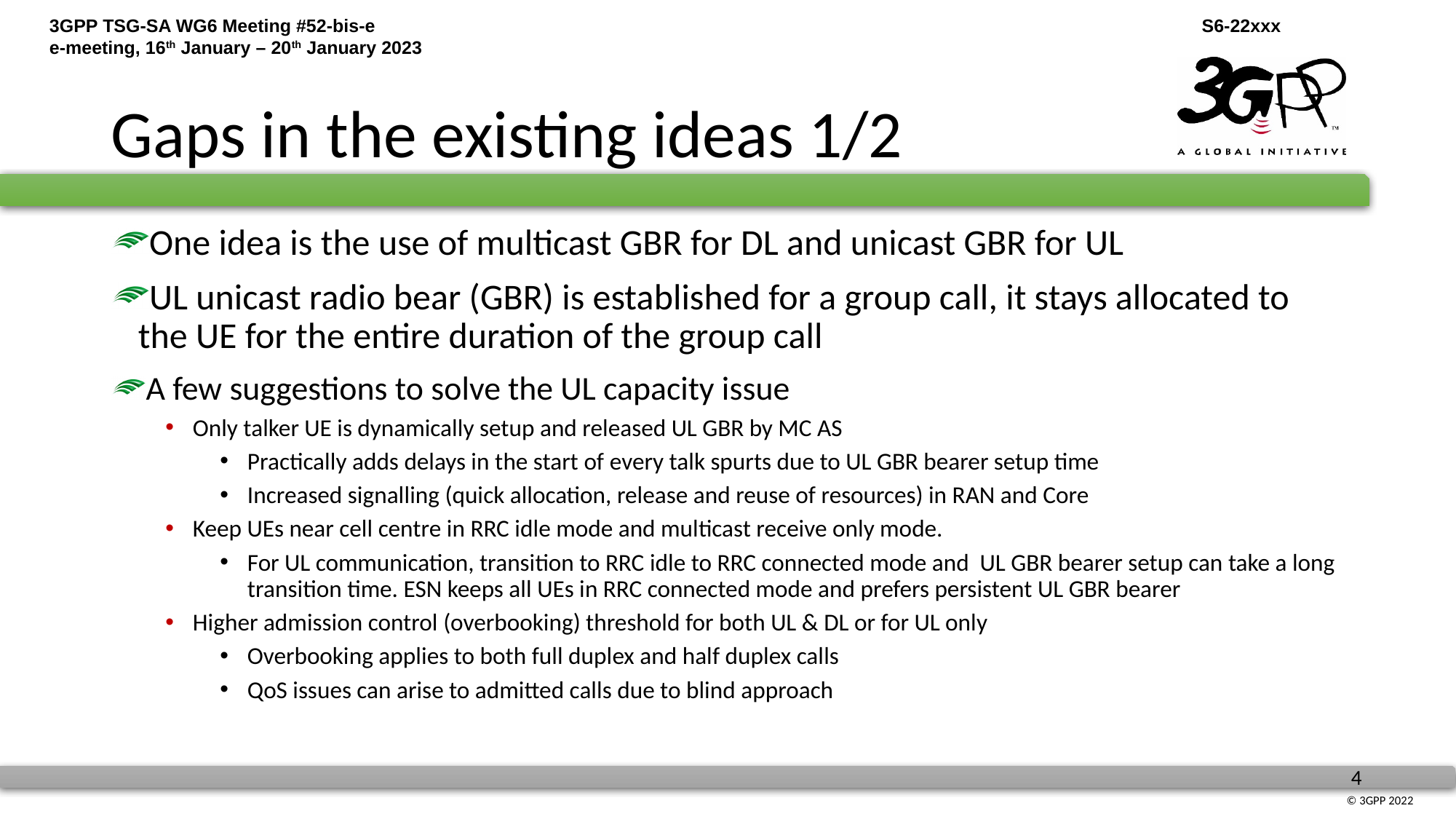

# Gaps in the existing ideas 1/2
One idea is the use of multicast GBR for DL and unicast GBR for UL
UL unicast radio bear (GBR) is established for a group call, it stays allocated to the UE for the entire duration of the group call
A few suggestions to solve the UL capacity issue
Only talker UE is dynamically setup and released UL GBR by MC AS
Practically adds delays in the start of every talk spurts due to UL GBR bearer setup time
Increased signalling (quick allocation, release and reuse of resources) in RAN and Core
Keep UEs near cell centre in RRC idle mode and multicast receive only mode.
For UL communication, transition to RRC idle to RRC connected mode and  UL GBR bearer setup can take a long transition time. ESN keeps all UEs in RRC connected mode and prefers persistent UL GBR bearer
Higher admission control (overbooking) threshold for both UL & DL or for UL only
Overbooking applies to both full duplex and half duplex calls
QoS issues can arise to admitted calls due to blind approach